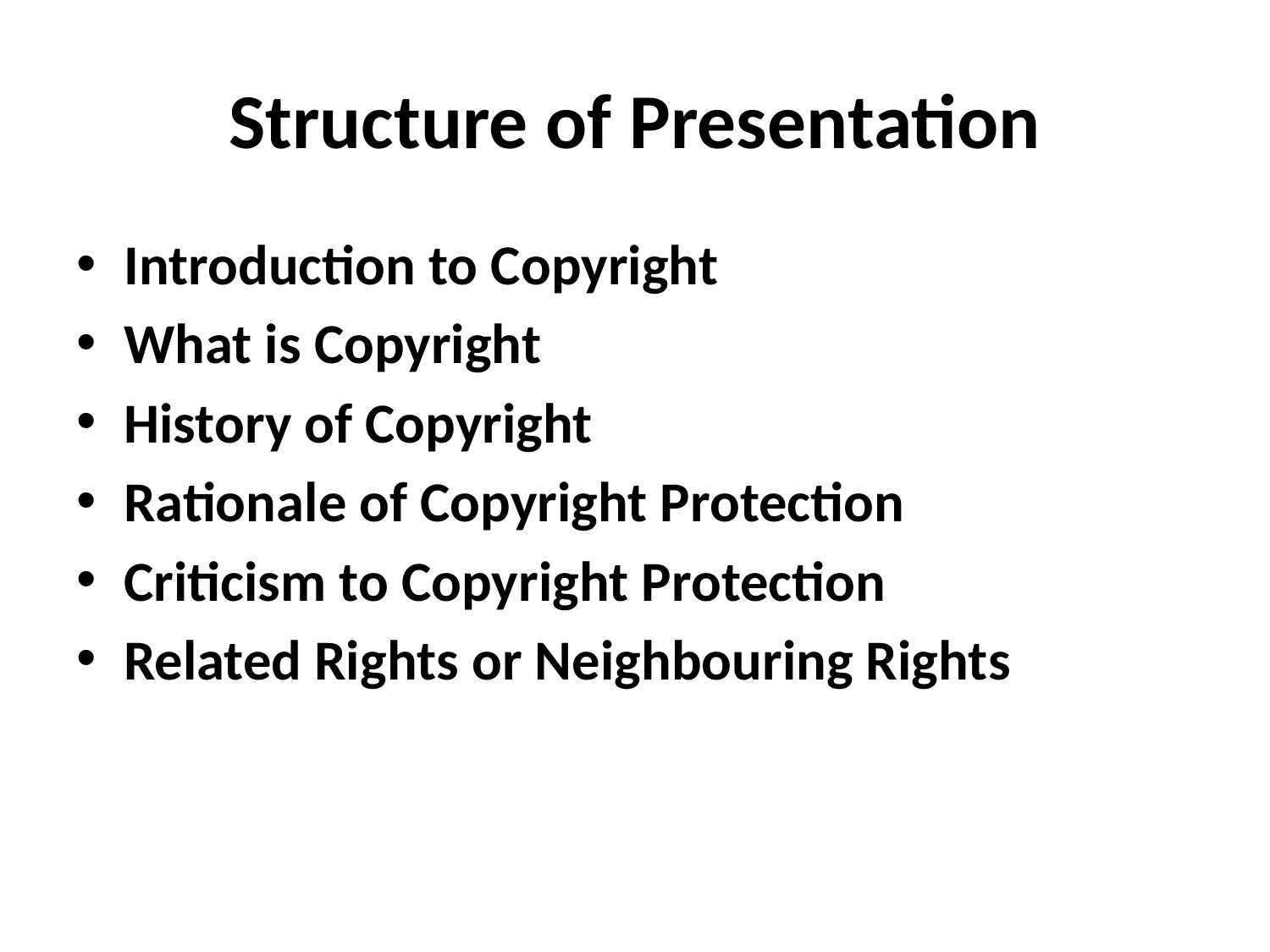

# Structure of Presentation
Introduction to Copyright
What is Copyright
History of Copyright
Rationale of Copyright Protection
Criticism to Copyright Protection
Related Rights or Neighbouring Rights